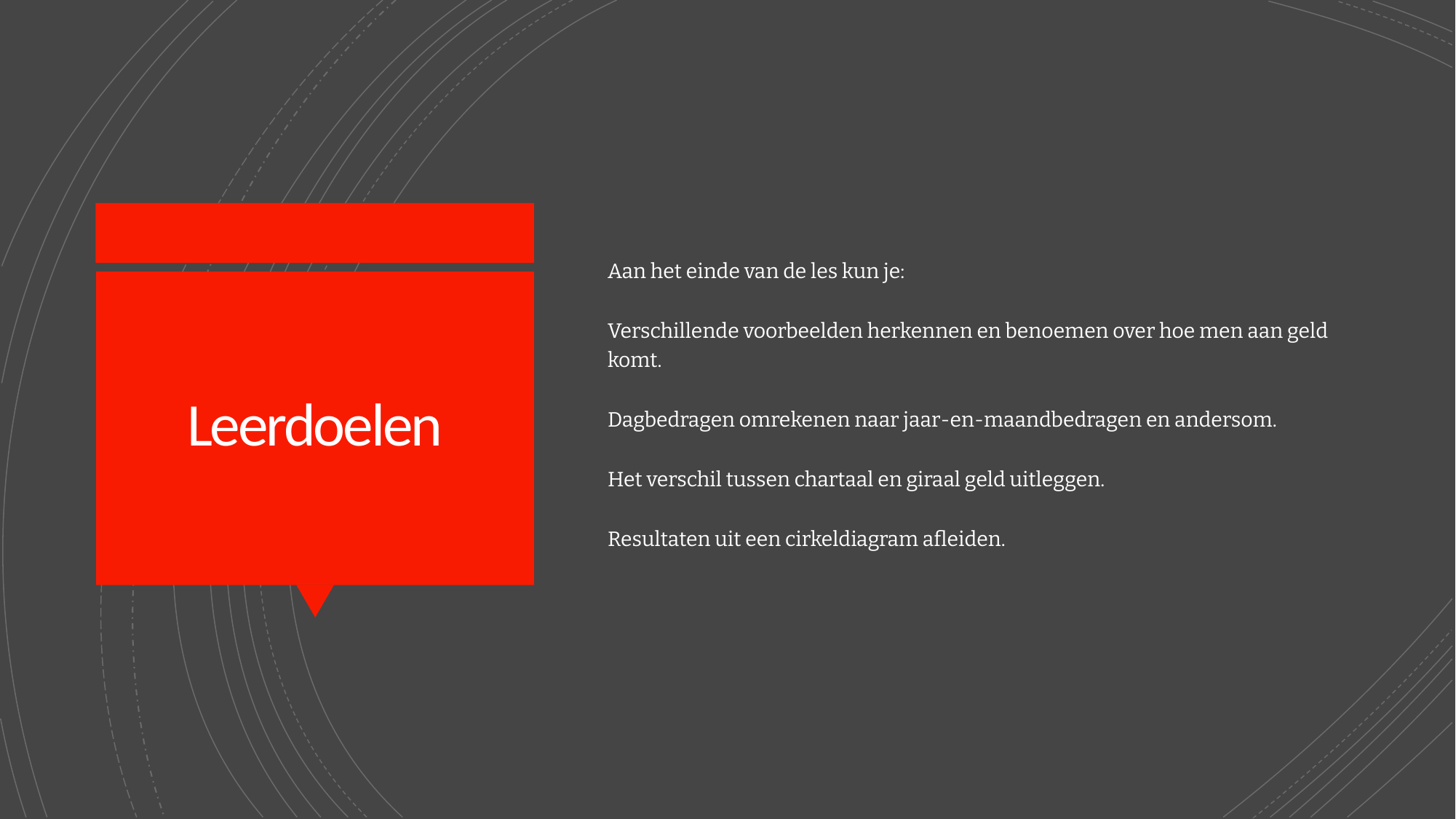

Aan het einde van de les kun je:
Verschillende voorbeelden herkennen en benoemen over hoe men aan geld komt.
Dagbedragen omrekenen naar jaar-en-maandbedragen en andersom.
Het verschil tussen chartaal en giraal geld uitleggen.
Resultaten uit een cirkeldiagram afleiden.
# Leerdoelen